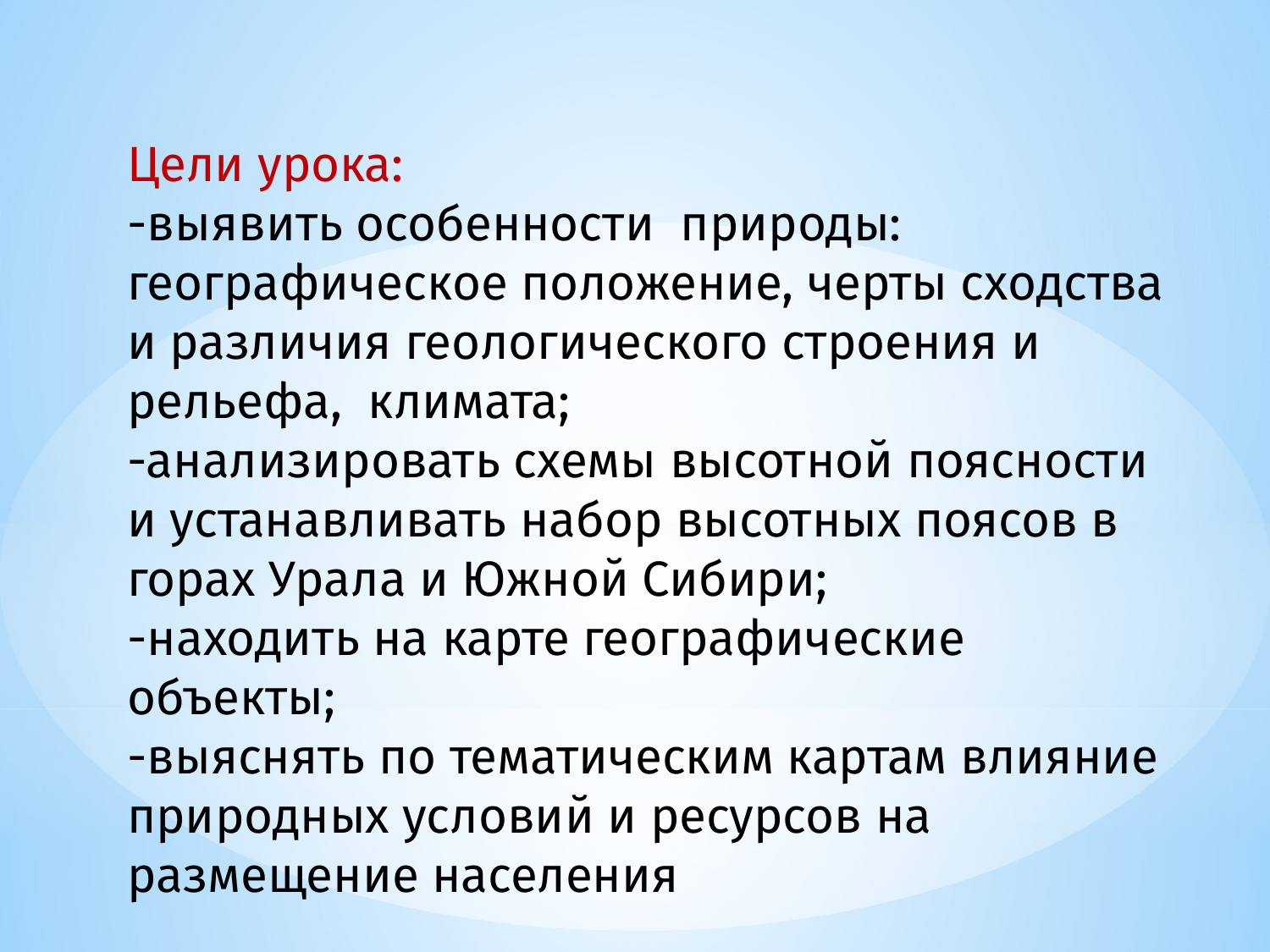

Цели урока:
-выявить особенности  природы: географическое положение, черты сходства и различия геологического строения и рельефа,  климата;
-анализировать схемы высотной поясности и устанавливать набор высотных поясов в горах Урала и Южной Сибири;
-находить на карте географические объекты;
-выяснять по тематическим картам влияние природных условий и ресурсов на размещение населения